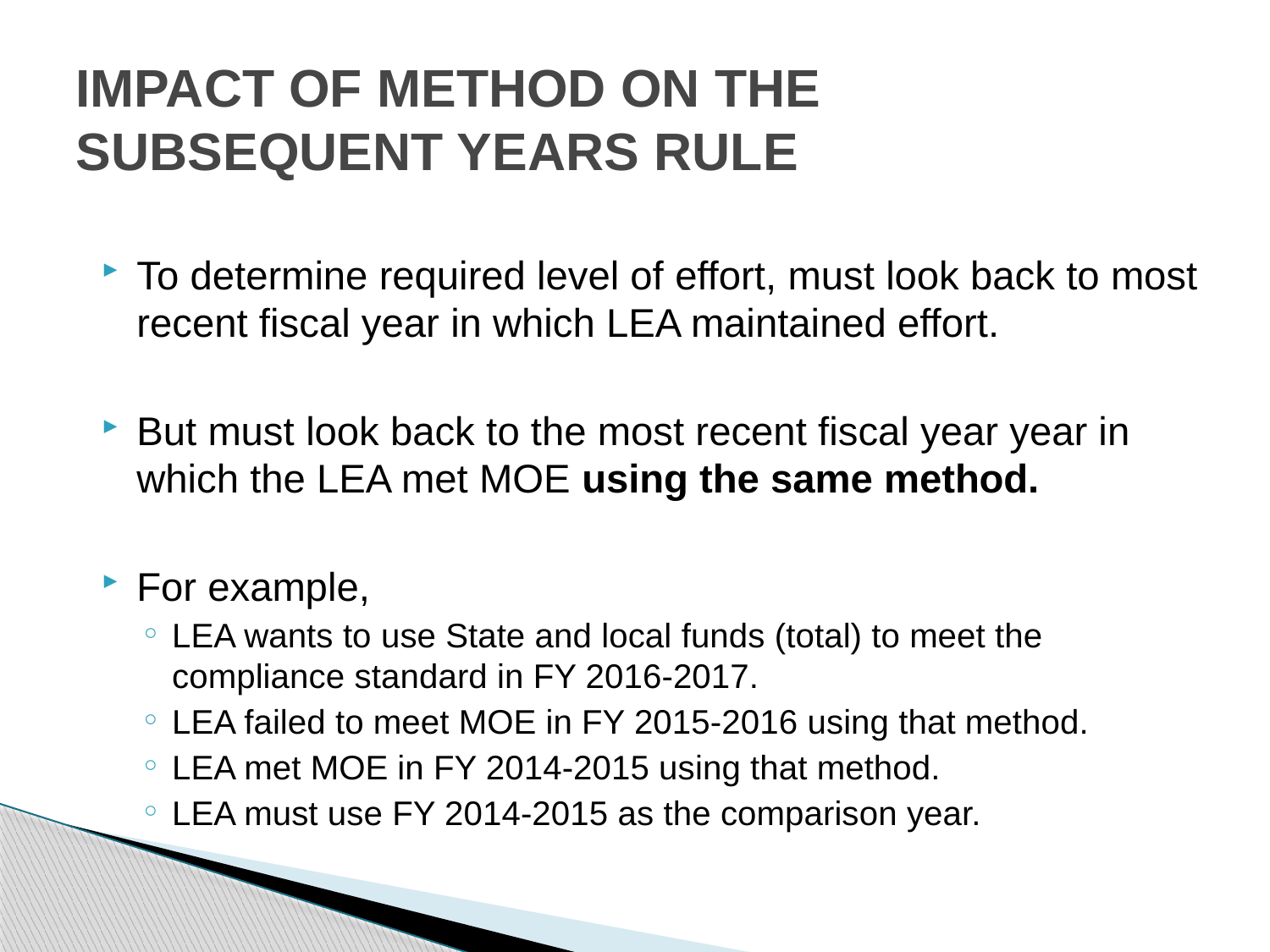

# Impact of Method on the Subsequent Years Rule
To determine required level of effort, must look back to most recent fiscal year in which LEA maintained effort.

But must look back to the most recent fiscal year year in which the LEA met MOE using the same method.

For example,
LEA wants to use State and local funds (total) to meet the compliance standard in FY 2016-2017.
LEA failed to meet MOE in FY 2015-2016 using that method.
LEA met MOE in FY 2014-2015 using that method.
LEA must use FY 2014-2015 as the comparison year.